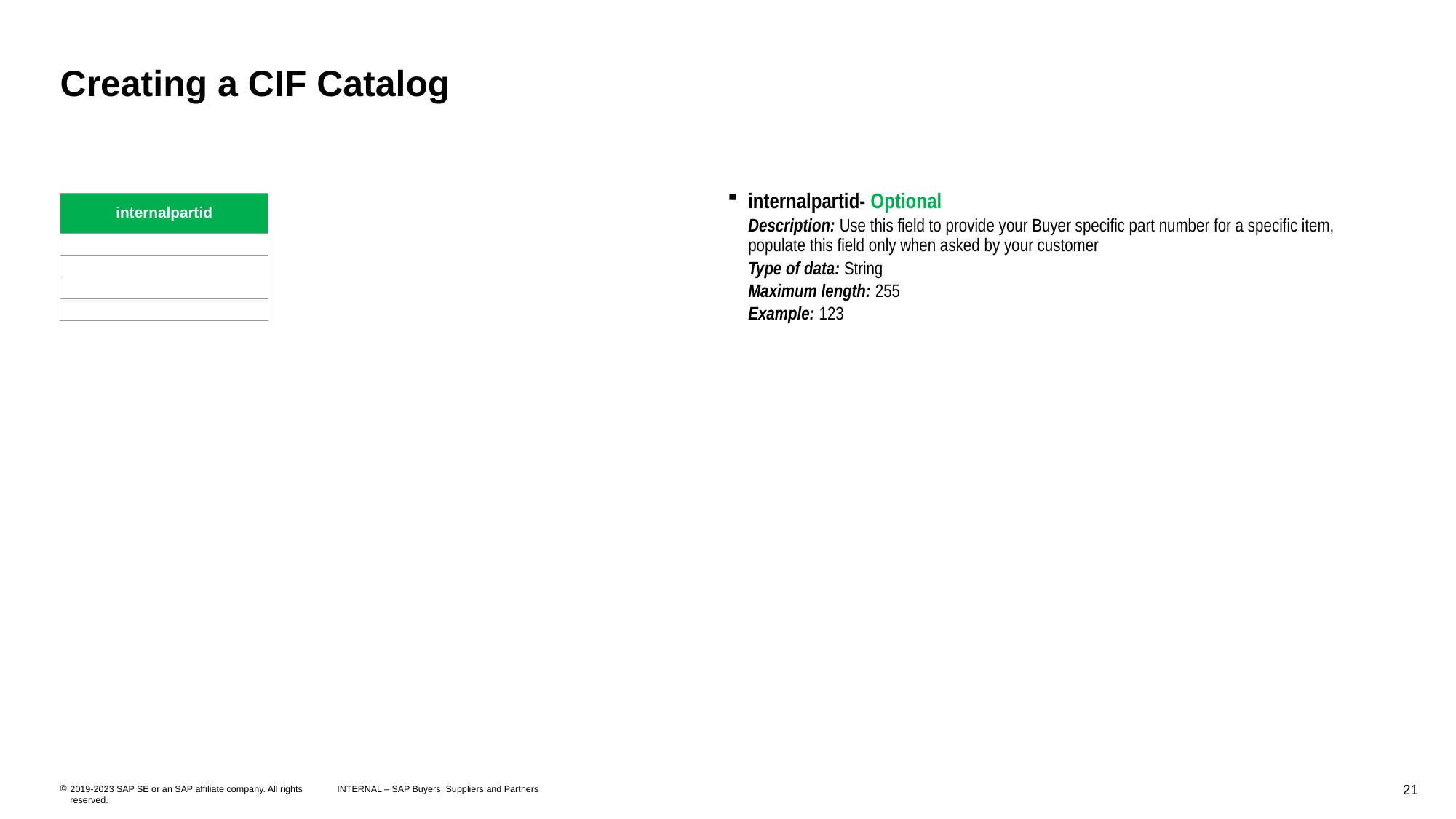

# Creating a CIF Catalog
| internalpartid |
| --- |
|  |
|  |
|  |
|  |
internalpartid- Optional
Description: Use this field to provide your Buyer specific part number for a specific item, populate this field only when asked by your customer
Type of data: String
Maximum length: 255
Example: 123